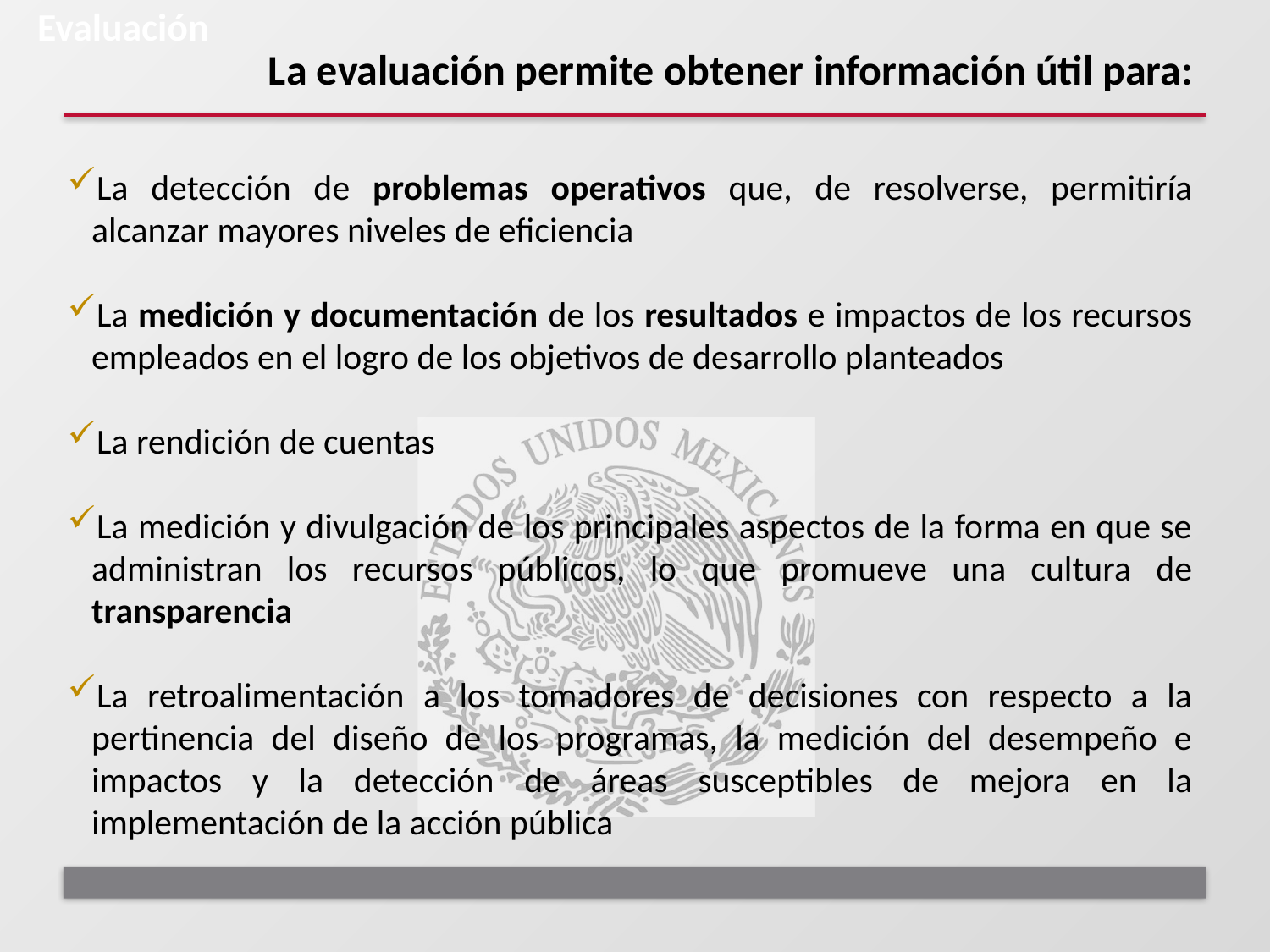

Evaluación
# La evaluación permite obtener información útil para:

La detección de problemas operativos que, de resolverse, permitiría alcanzar mayores niveles de eficiencia

La medición y documentación de los resultados e impactos de los recursos empleados en el logro de los objetivos de desarrollo planteados

La rendición de cuentas

La medición y divulgación de los principales aspectos de la forma en que se administran los recursos públicos, lo que promueve una cultura de transparencia

La retroalimentación a los tomadores de decisiones con respecto a la pertinencia del diseño de los programas, la medición del desempeño e impactos y la detección de áreas susceptibles de mejora en la implementación de la acción pública